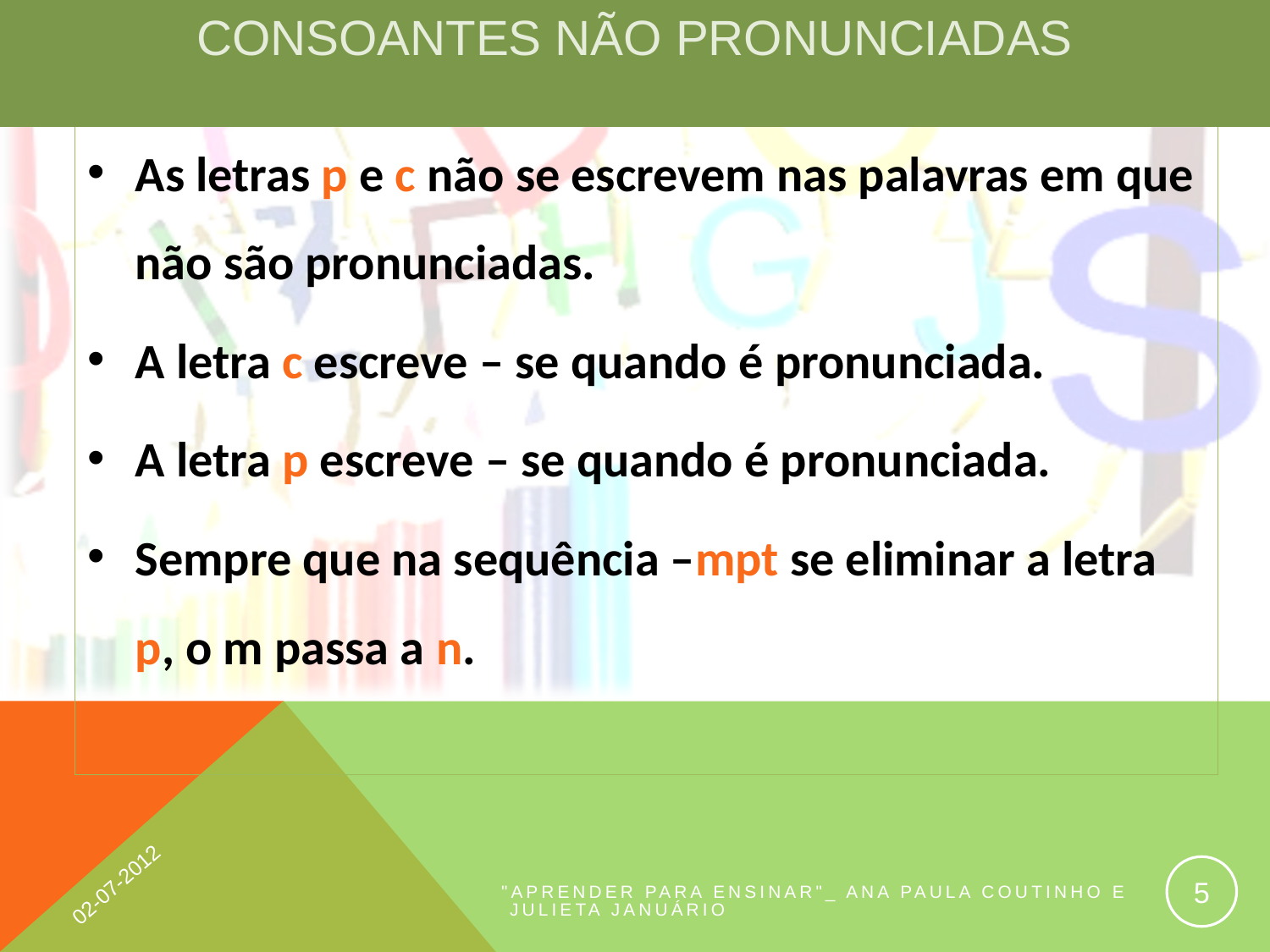

Consoantes não pronunciadas
As letras p e c não se escrevem nas palavras em que não são pronunciadas.
A letra c escreve – se quando é pronunciada.
A letra p escreve – se quando é pronunciada.
Sempre que na sequência –mpt se eliminar a letra p, o m passa a n.
02-07-2012
5
"Aprender para ensinar"_ Ana Paula Coutinho e Julieta Januário